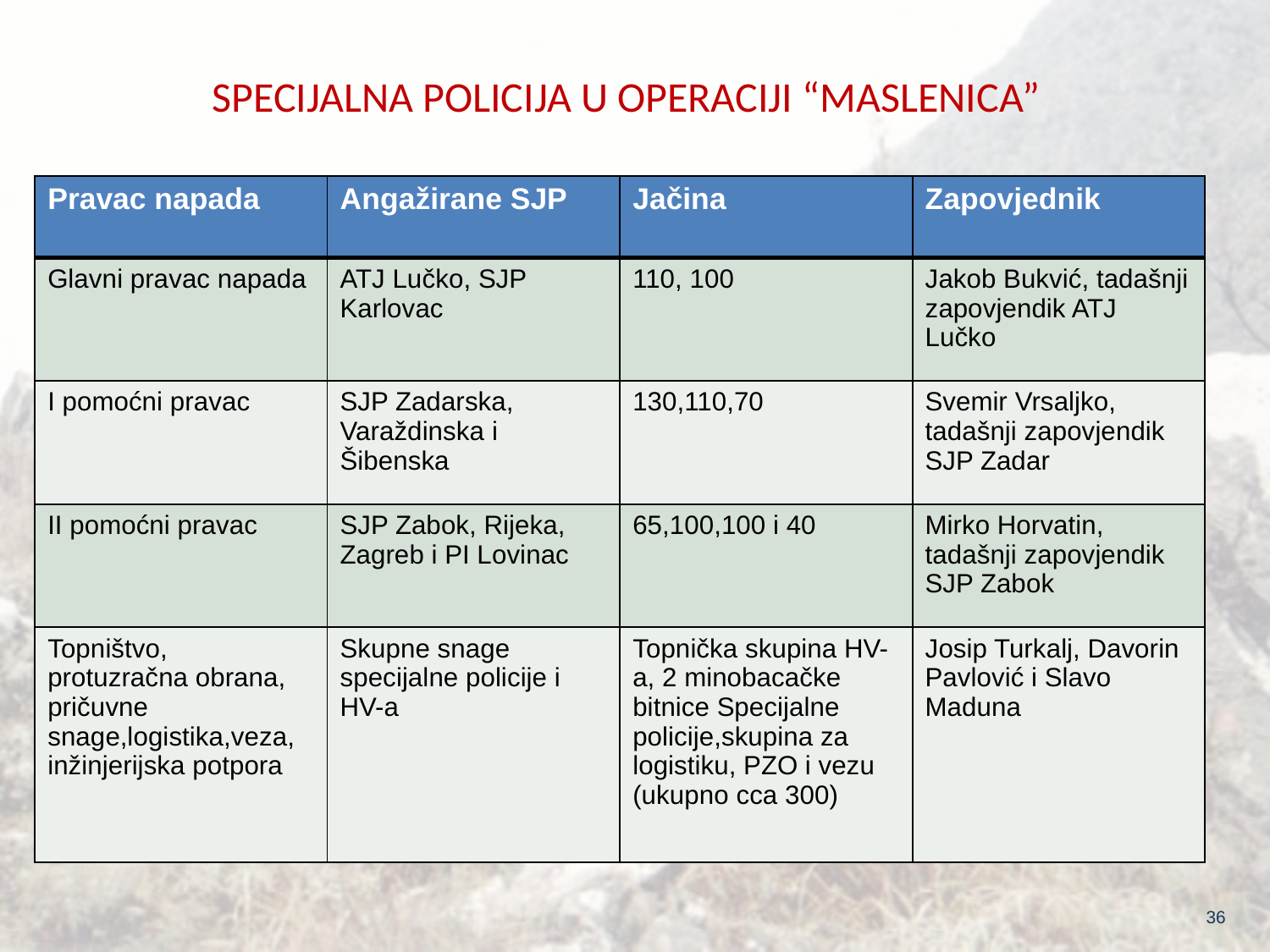

SPECIJALNA POLICIJA U OPERACIJI “MASLENICA”
| Pravac napada | Angažirane SJP | Jačina | Zapovjednik |
| --- | --- | --- | --- |
| Glavni pravac napada | ATJ Lučko, SJP Karlovac | 110, 100 | Jakob Bukvić, tadašnji zapovjendik ATJ Lučko |
| I pomoćni pravac | SJP Zadarska, Varaždinska i Šibenska | 130,110,70 | Svemir Vrsaljko, tadašnji zapovjendik SJP Zadar |
| II pomoćni pravac | SJP Zabok, Rijeka, Zagreb i PI Lovinac | 65,100,100 i 40 | Mirko Horvatin, tadašnji zapovjendik SJP Zabok |
| Topništvo, protuzračna obrana, pričuvne snage,logistika,veza, inžinjerijska potpora | Skupne snage specijalne policije i HV-a | Topnička skupina HV-a, 2 minobacačke bitnice Specijalne policije,skupina za logistiku, PZO i vezu (ukupno cca 300) | Josip Turkalj, Davorin Pavlović i Slavo Maduna |
36